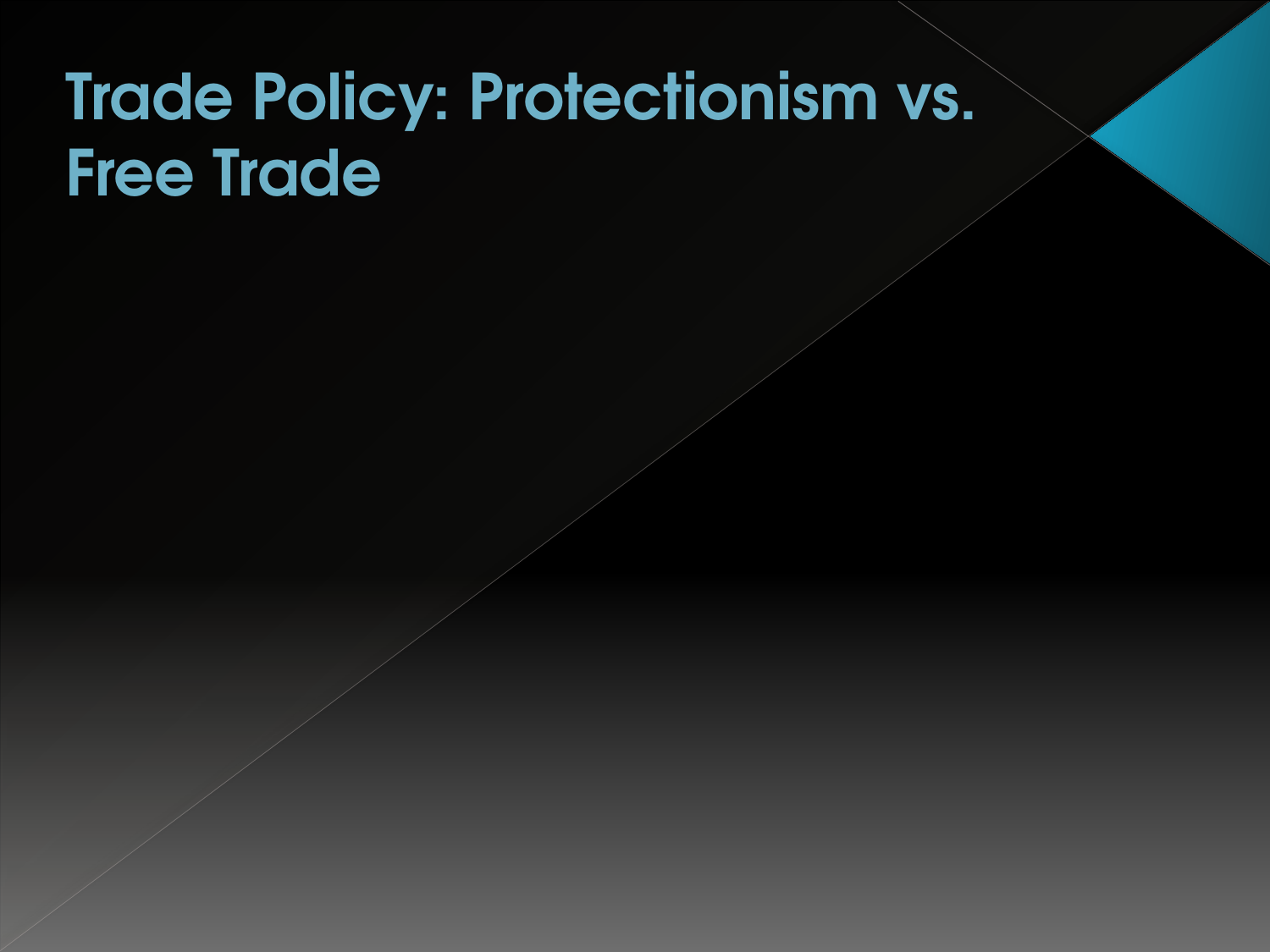

# Trade Policy: Protectionism vs. Free Trade